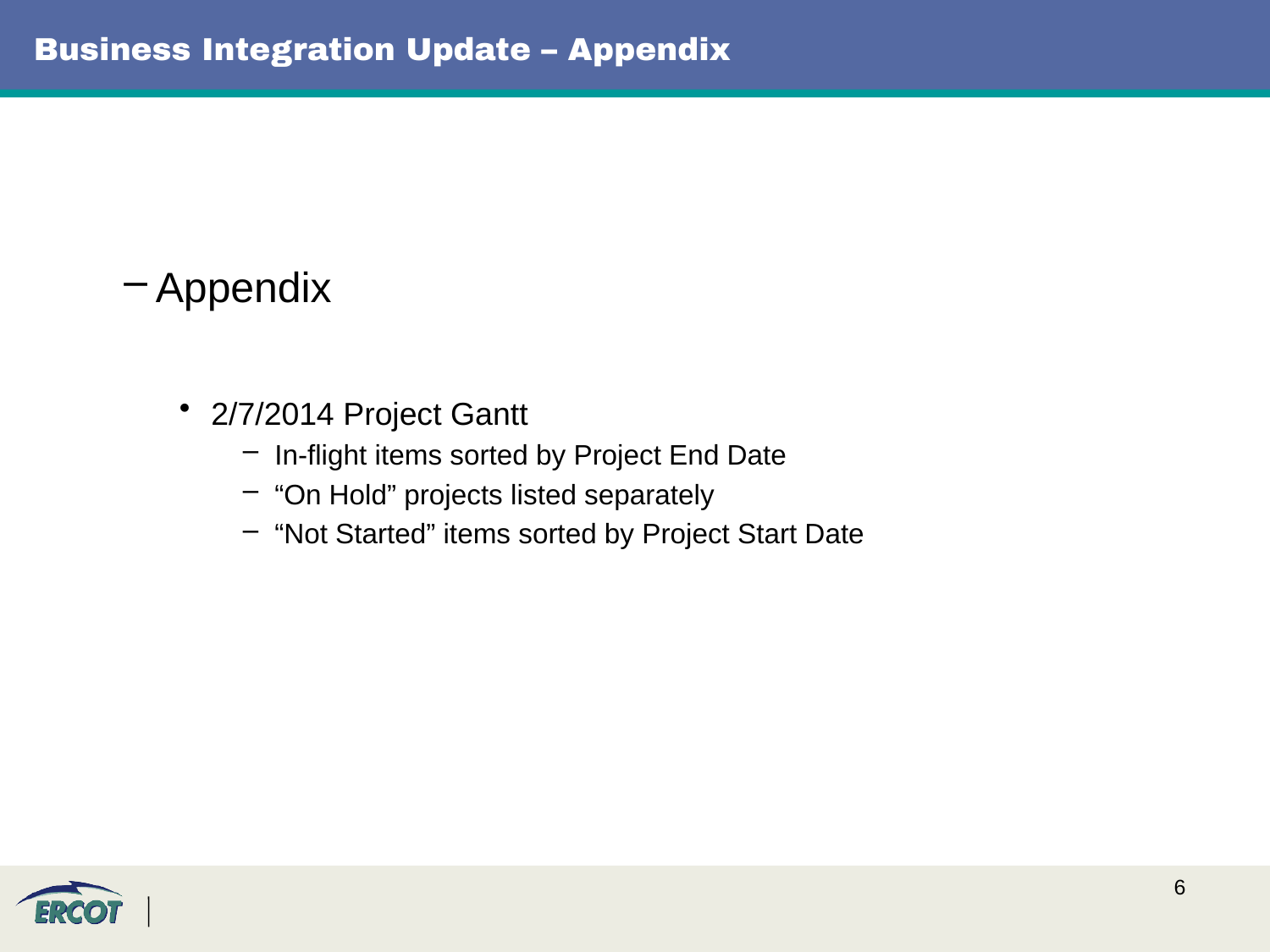

# Business Integration Update – Appendix
Appendix

2/7/2014 Project Gantt
In-flight items sorted by Project End Date
“On Hold” projects listed separately
“Not Started” items sorted by Project Start Date